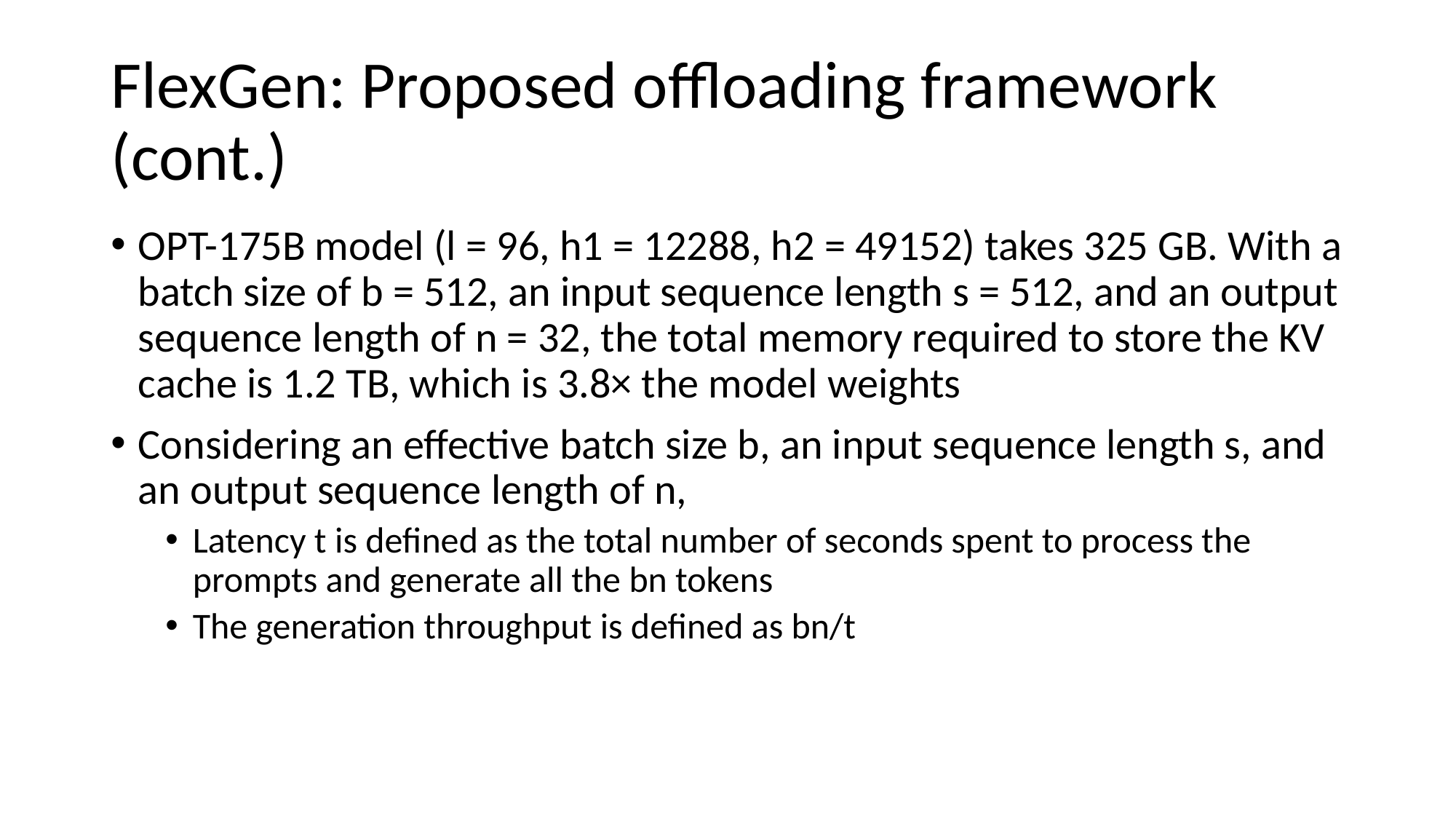

# FlexGen: Proposed offloading framework (cont.)
OPT-175B model (l = 96, h1 = 12288, h2 = 49152) takes 325 GB. With a batch size of b = 512, an input sequence length s = 512, and an output sequence length of n = 32, the total memory required to store the KV cache is 1.2 TB, which is 3.8× the model weights
Considering an effective batch size b, an input sequence length s, and an output sequence length of n,
Latency t is defined as the total number of seconds spent to process the prompts and generate all the bn tokens
The generation throughput is defined as bn/t